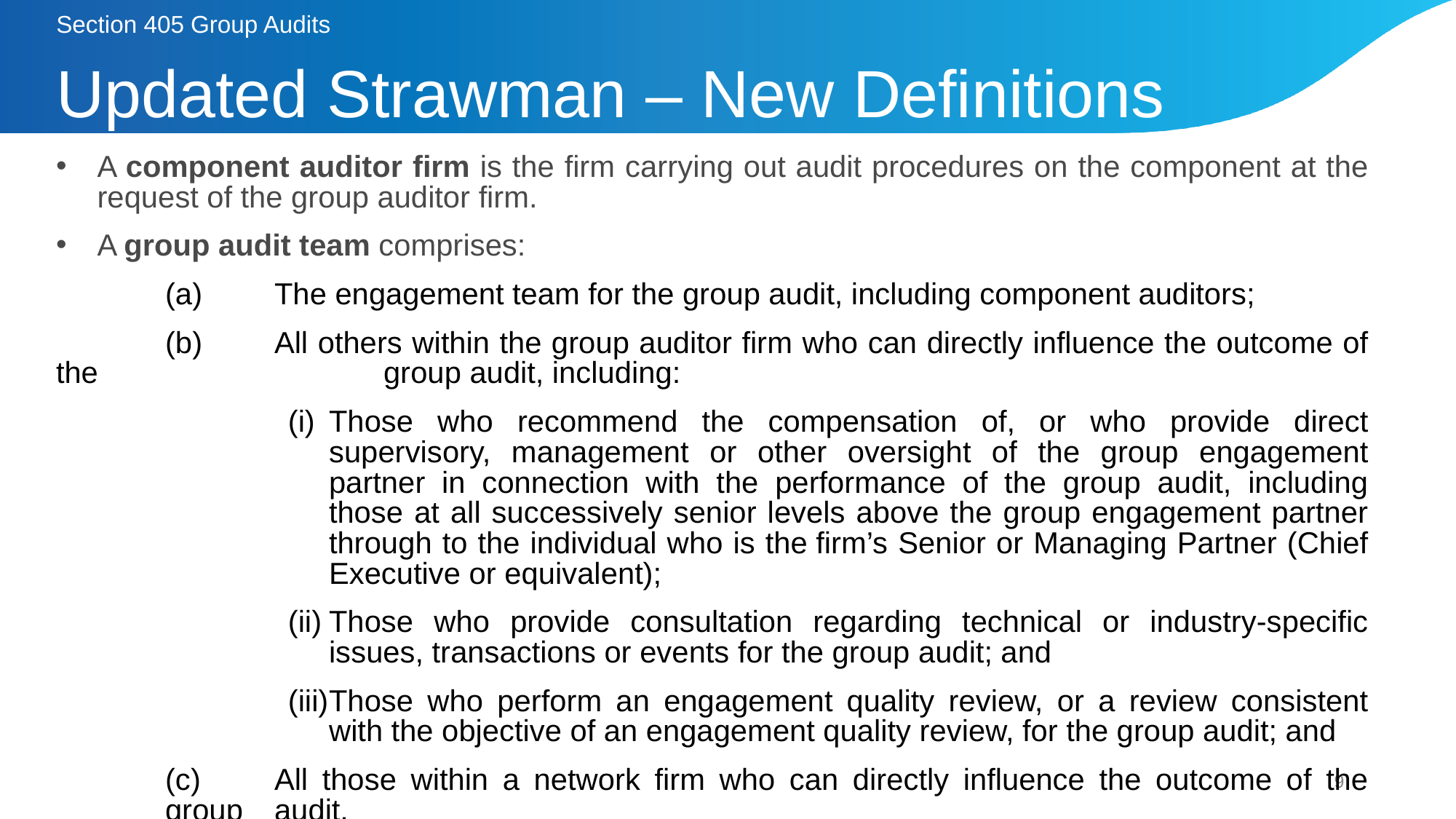

Section 405 Group Audits
# Updated Strawman – New Definitions
A component auditor firm is the firm carrying out audit procedures on the component at the request of the group auditor firm.
A group audit team comprises:
	(a)	The engagement team for the group audit, including component auditors;
	(b)	All others within the group auditor firm who can directly influence the outcome of the 			group audit, including:
(i)	Those who recommend the compensation of, or who provide direct supervisory, management or other oversight of the group engagement partner in connection with the performance of the group audit, including those at all successively senior levels above the group engagement partner through to the individual who is the firm’s Senior or Managing Partner (Chief Executive or equivalent);
(ii)	Those who provide consultation regarding technical or industry-specific issues, transactions or events for the group audit; and
(iii)	Those who perform an engagement quality review, or a review consistent with the objective of an engagement quality review, for the group audit; and
	(c)	All those within a network firm who can directly influence the outcome of the group 	audit.
9